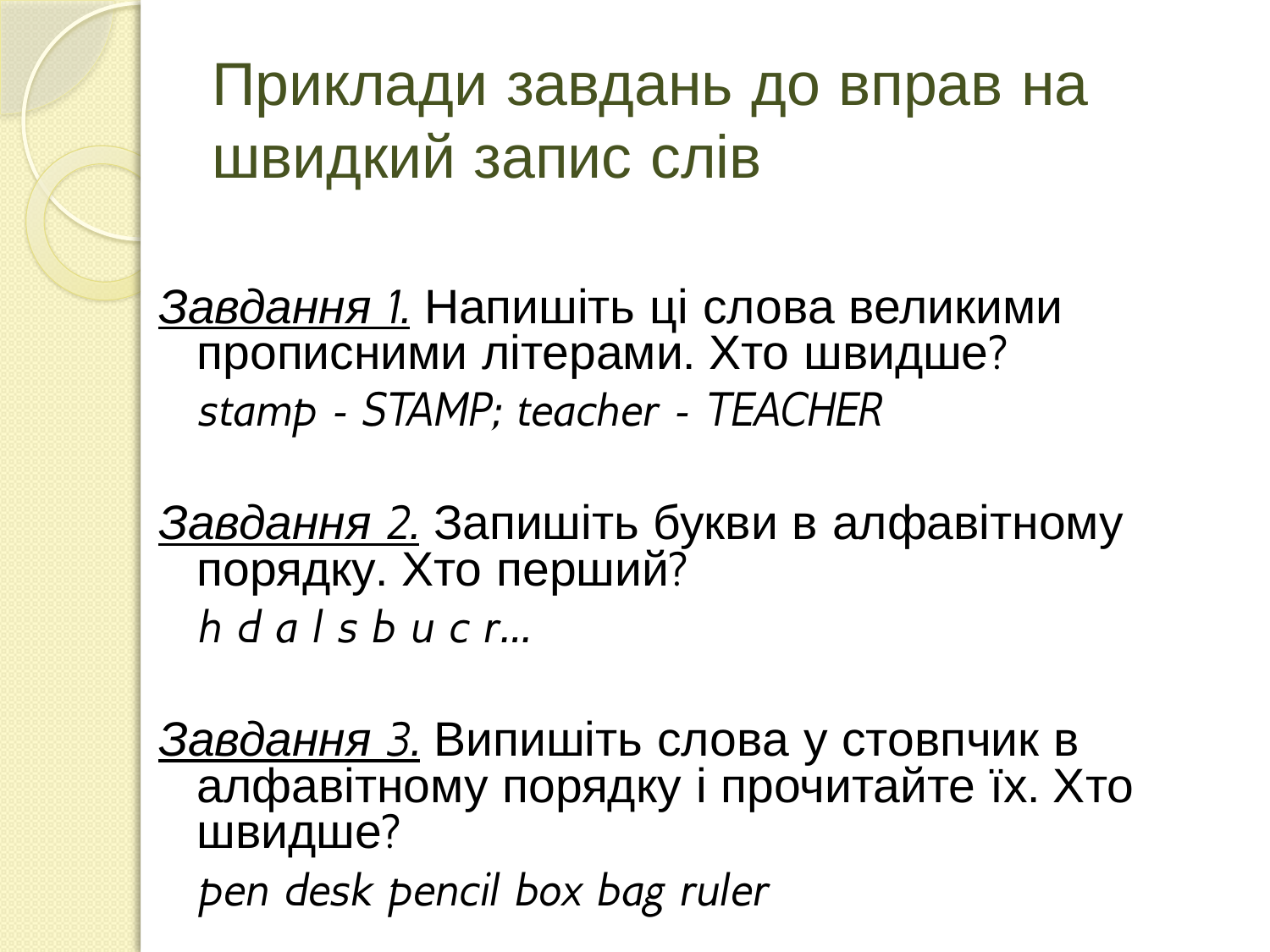

# Приклади завдань до вправ на швидкий запис слів
Завдання 1. Напишіть ці слова великими прописними літерами. Хто швидше?
		stamp - STAMP; teacher - TEACHER

Завдання 2. Запишіть букви в алфавітному порядку. Хто перший?
	h d a l s b u c r…

Завдання 3. Випишіть слова у стовпчик в алфавітному порядку і прочитайте їх. Хто швидше?
		pen desk pencil box bag ruler